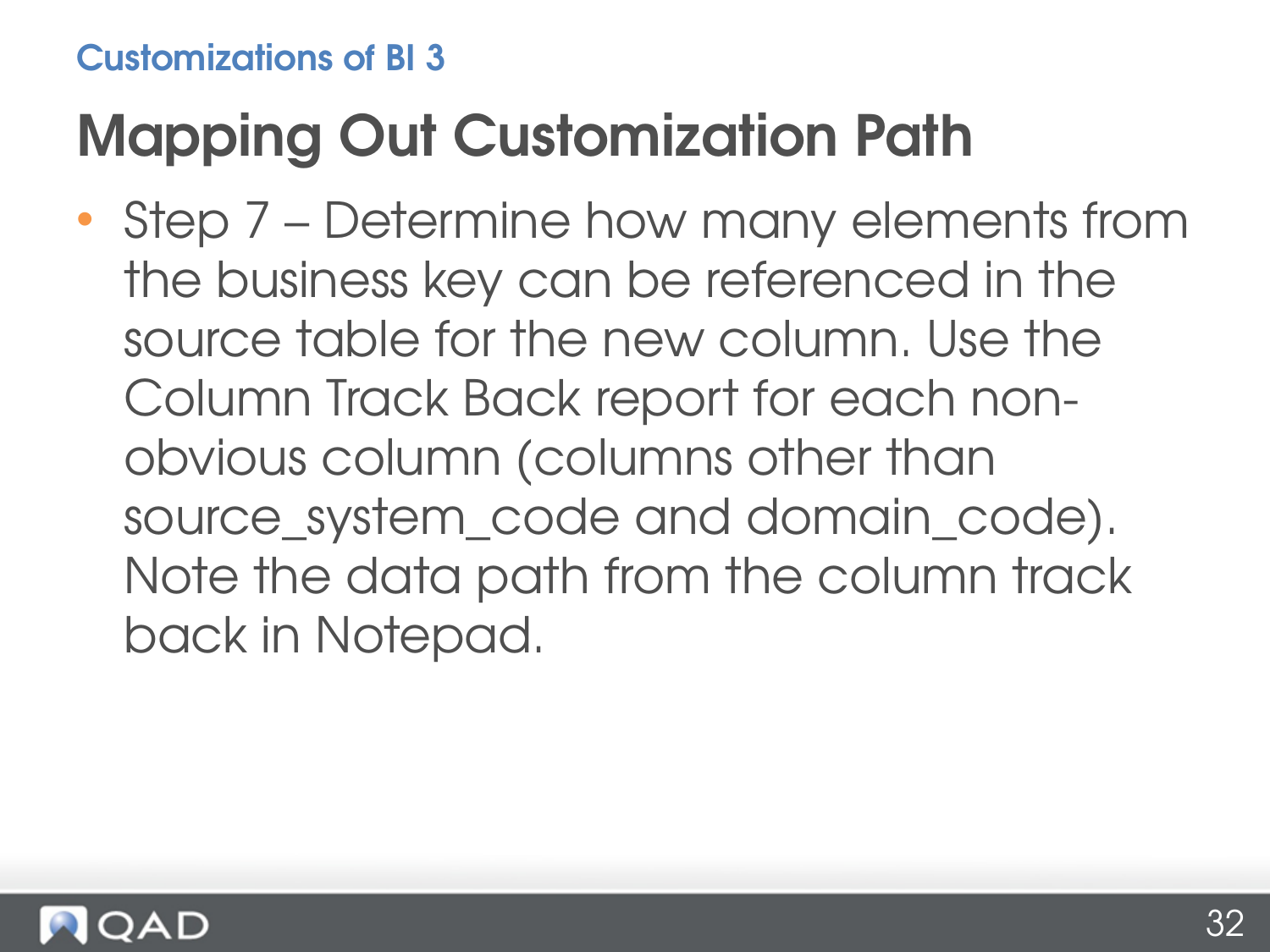

Customizations of BI 3
# Mapping Out Customization Path
Step 7 – Determine how many elements from the business key can be referenced in the source table for the new column. Use the Column Track Back report for each non-obvious column (columns other than source_system_code and domain_code). Note the data path from the column track back in Notepad.

32